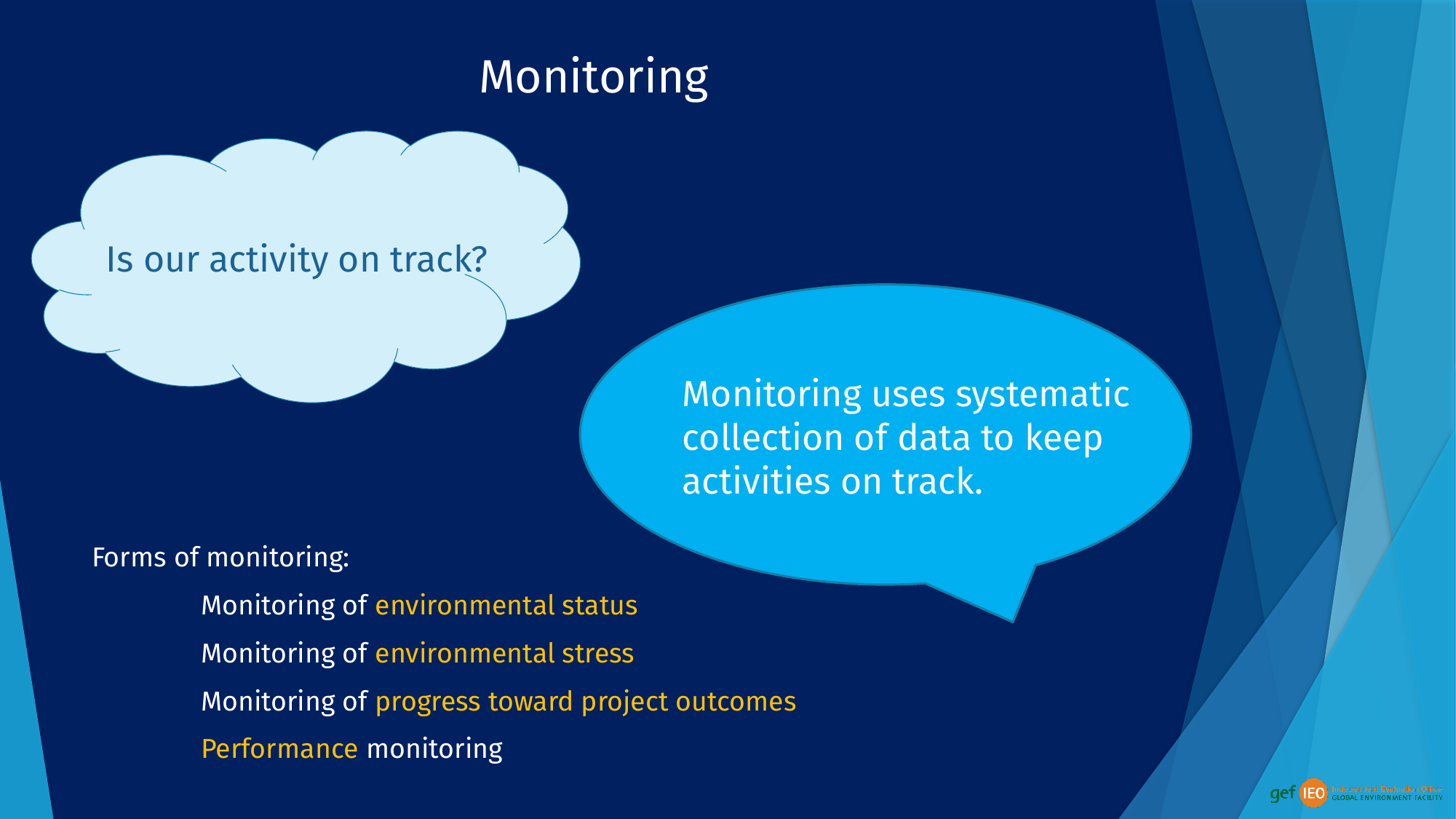

# Monitoring

Is our activity on track?

Monitoring uses systematic collection of data to keep activities on track.
Forms of monitoring:
	Monitoring of environmental status
	Monitoring of environmental stress
	Monitoring of progress toward project outcomes
	Performance monitoring